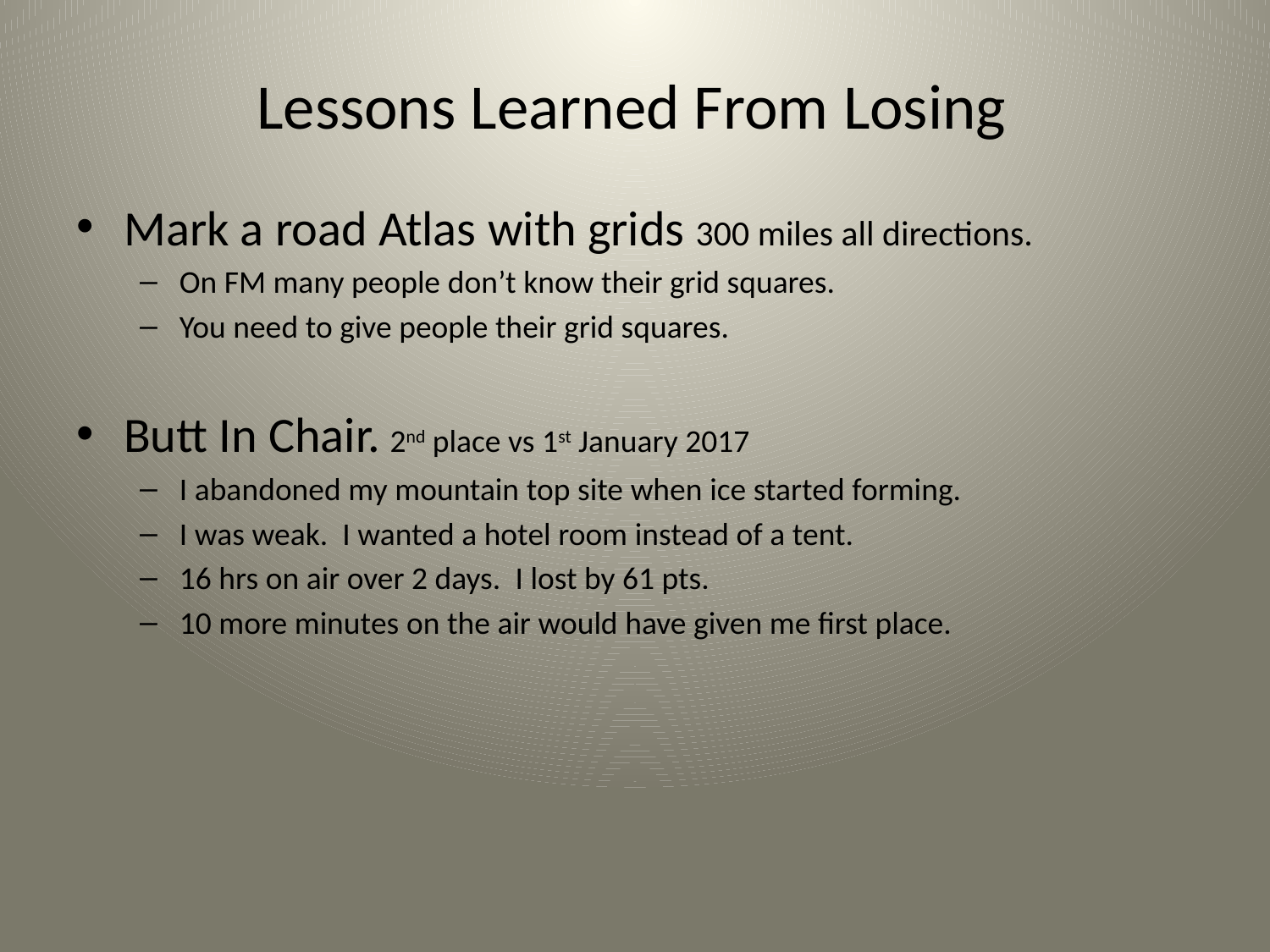

# Lessons Learned From Losing

Mark a road Atlas with grids 300 miles all directions.
On FM many people don’t know their grid squares.
You need to give people their grid squares.

Butt In Chair. 2nd place vs 1st January 2017
I abandoned my mountain top site when ice started forming.
I was weak.  I wanted a hotel room instead of a tent.
16 hrs on air over 2 days.  I lost by 61 pts.
10 more minutes on the air would have given me first place.